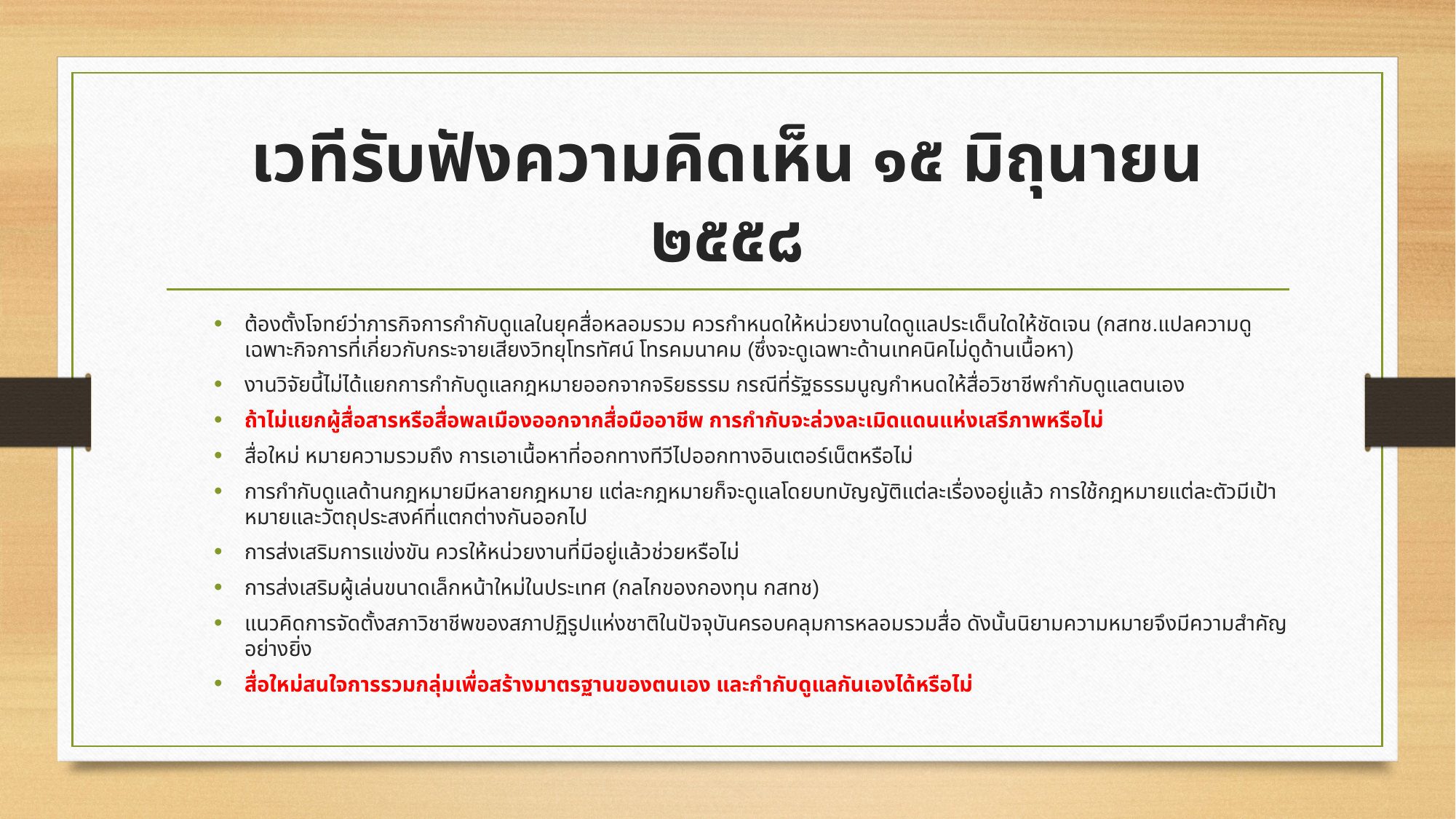

# เวทีรับฟังความคิดเห็น ๑๕ มิถุนายน ๒๕๕๘
ต้องตั้งโจทย์ว่าภารกิจการกำกับดูแลในยุคสื่อหลอมรวม ควรกำหนดให้หน่วยงานใดดูแลประเด็นใดให้ชัดเจน (กสทช.แปลความดูเฉพาะกิจการที่เกี่ยวกับกระจายเสียงวิทยุโทรทัศน์ โทรคมนาคม (ซึ่งจะดูเฉพาะด้านเทคนิคไม่ดูด้านเนื้อหา)
งานวิจัยนี้ไม่ได้แยกการกำกับดูแลกฎหมายออกจากจริยธรรม กรณีที่รัฐธรรมนูญกำหนดให้สื่อวิชาชีพกำกับดูแลตนเอง
ถ้าไม่แยกผู้สื่อสารหรือสื่อพลเมืองออกจากสื่อมืออาชีพ การกำกับจะล่วงละเมิดแดนแห่งเสรีภาพหรือไม่
สื่อใหม่ หมายความรวมถึง การเอาเนื้อหาที่ออกทางทีวีไปออกทางอินเตอร์เน็ตหรือไม่
การกำกับดูแลด้านกฎหมายมีหลายกฎหมาย แต่ละกฎหมายก็จะดูแลโดยบทบัญญัติแต่ละเรื่องอยู่แล้ว การใช้กฎหมายแต่ละตัวมีเป้าหมายและวัตถุประสงค์ที่แตกต่างกันออกไป
การส่งเสริมการแข่งขัน ควรให้หน่วยงานที่มีอยู่แล้วช่วยหรือไม่
การส่งเสริมผู้เล่นขนาดเล็กหน้าใหม่ในประเทศ (กลไกของกองทุน กสทช)
แนวคิดการจัดตั้งสภาวิชาชีพของสภาปฏิรูปแห่งชาติในปัจจุบันครอบคลุมการหลอมรวมสื่อ ดังนั้นนิยามความหมายจึงมีความสำคัญอย่างยิ่ง
สื่อใหม่สนใจการรวมกลุ่มเพื่อสร้างมาตรฐานของตนเอง และกำกับดูแลกันเองได้หรือไม่